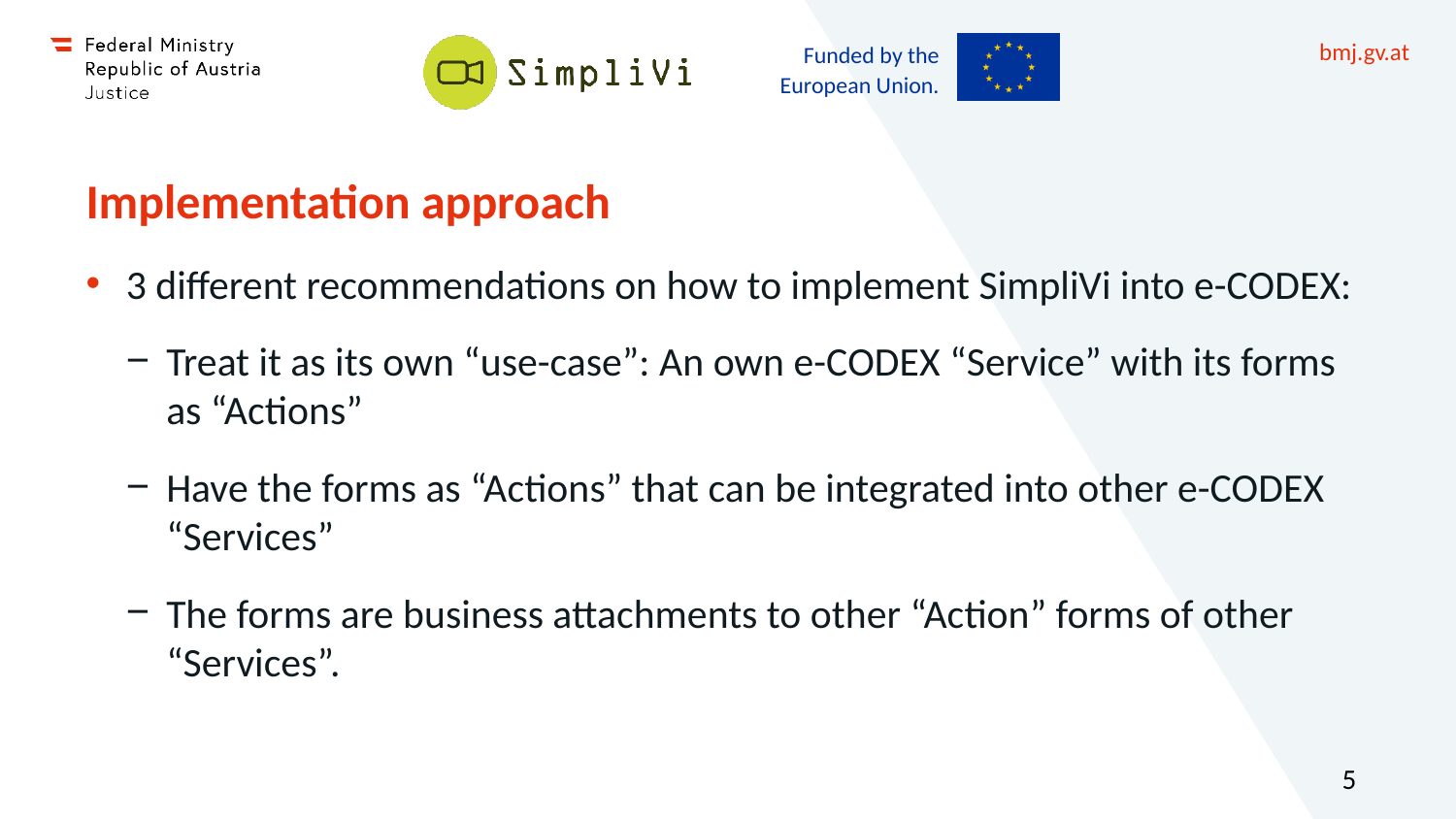

# Implementation approach
3 different recommendations on how to implement SimpliVi into e-CODEX:
Treat it as its own “use-case”: An own e-CODEX “Service” with its forms as “Actions”
Have the forms as “Actions” that can be integrated into other e-CODEX “Services”
The forms are business attachments to other “Action” forms of other “Services”.
5